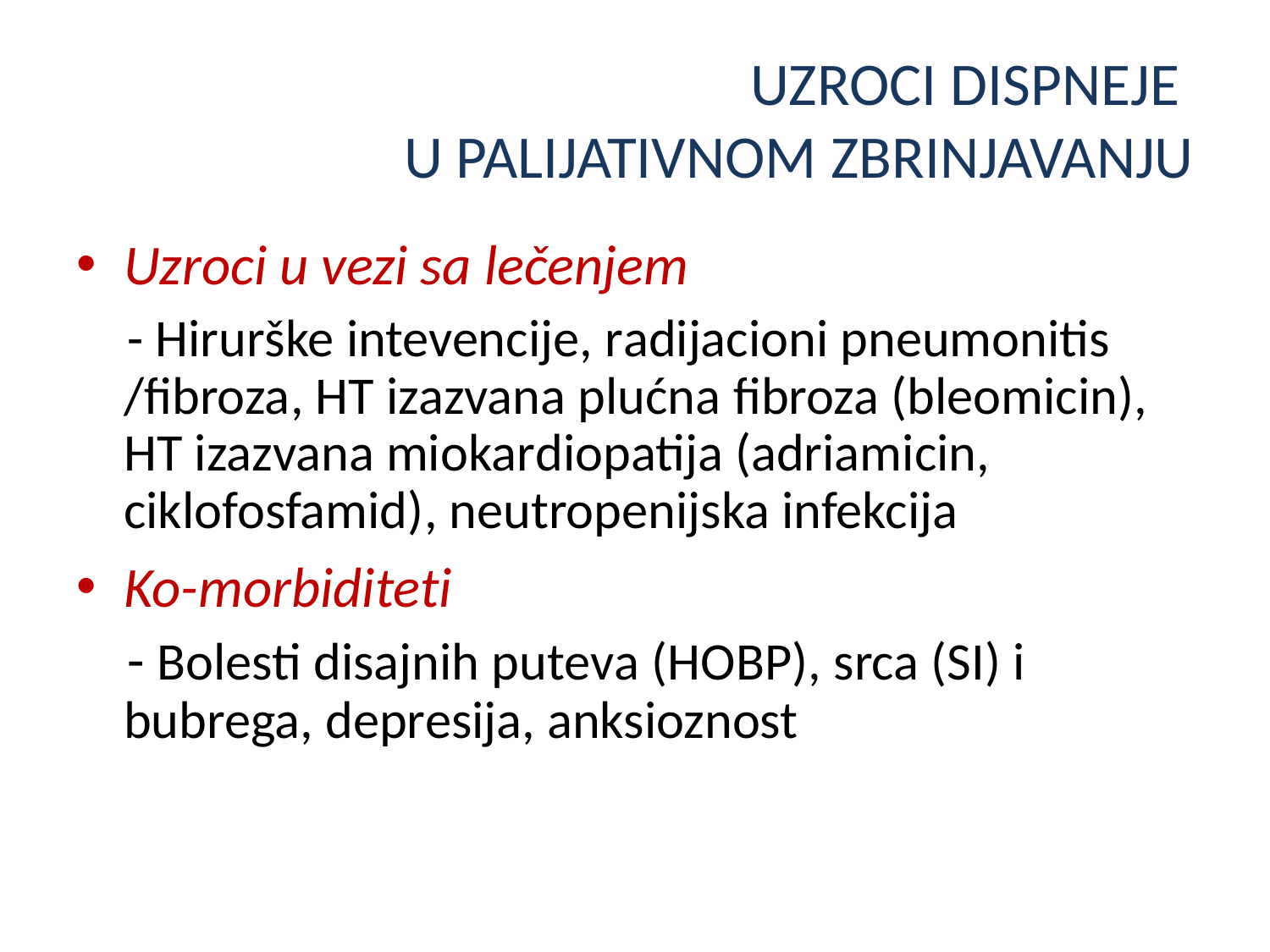

# UZROCI DISPNEJE U PALIJATIVNOM ZBRINJAVANJU
Uzroci u vezi sa lečenjem
    - Hirurške intevencije, radijacioni pneumonitis /fibroza, HT izazvana plućna fibroza (bleomicin), HT izazvana miokardiopatija (adriamicin, ciklofosfamid), neutropenijska infekcija
Ko-morbiditeti
    - Bolesti disajnih puteva (HOBP), srca (SI) i   bubrega, depresija, anksioznost